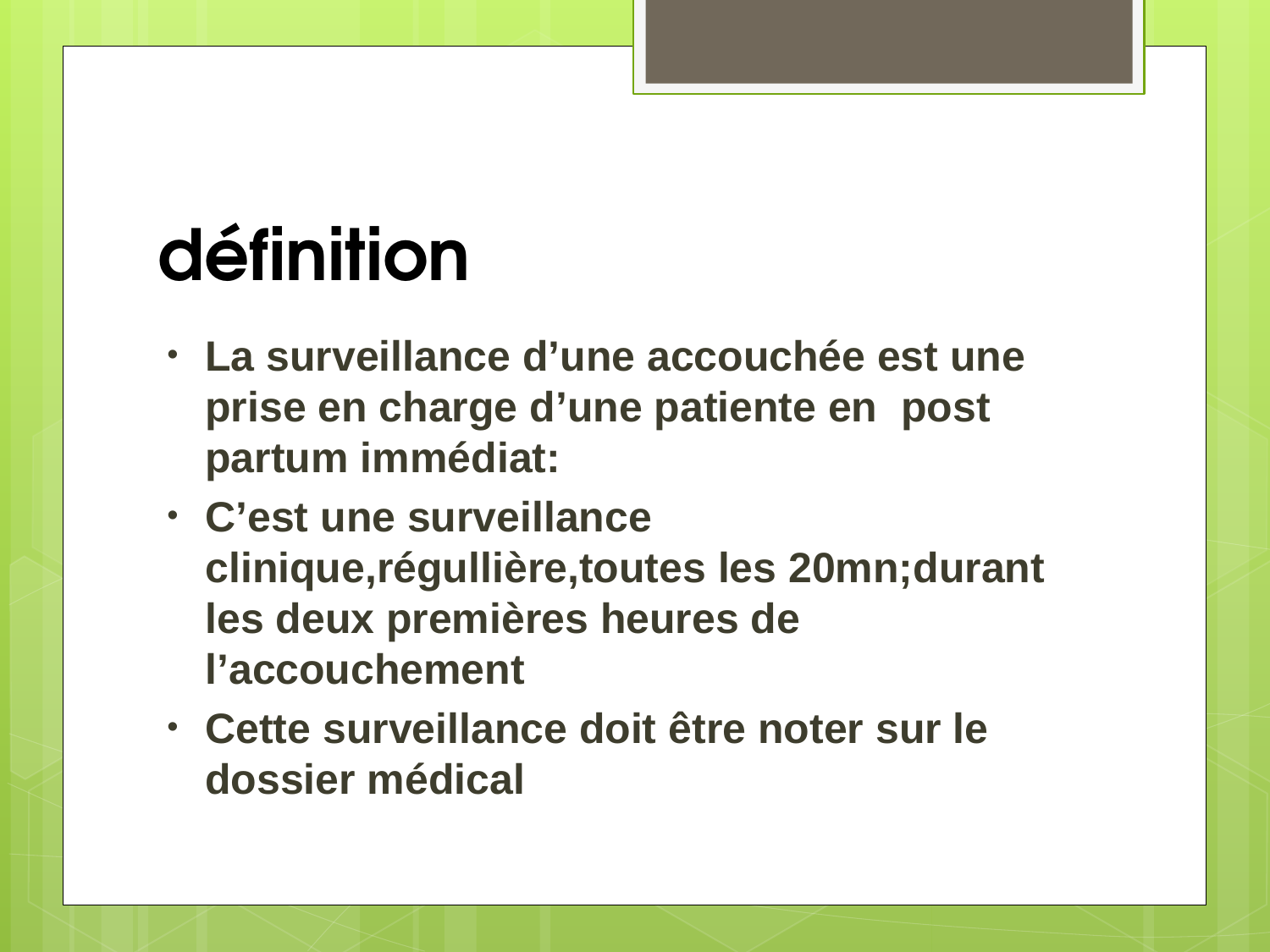

# définition
La surveillance d’une accouchée est une prise en charge d’une patiente en  post partum immédiat:
C’est une surveillance clinique,régullière,toutes les 20mn;durant les deux premières heures de l’accouchement
Cette surveillance doit être noter sur le dossier médical